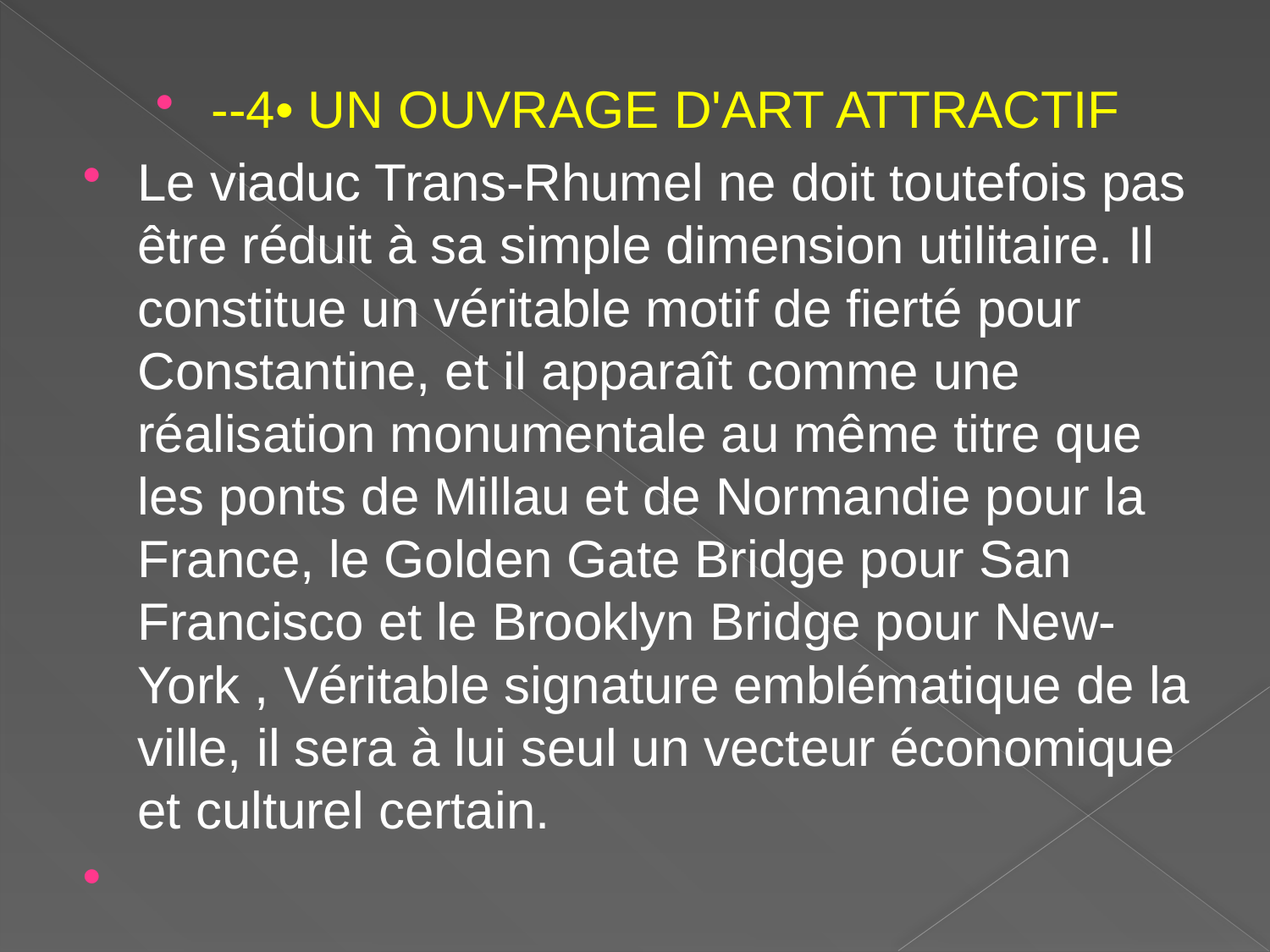

--4• UN OUVRAGE D'ART ATTRACTIF
Le viaduc Trans-Rhumel ne doit toutefois pas être réduit à sa simple dimension utilitaire. Il constitue un véritable motif de fierté pour Constantine, et il apparaît comme une réalisation monumentale au même titre que les ponts de Millau et de Normandie pour la France, le Golden Gate Bridge pour San Francisco et le Brooklyn Bridge pour New- York , Véritable signature emblématique de la ville, il sera à lui seul un vecteur économique et culturel certain.